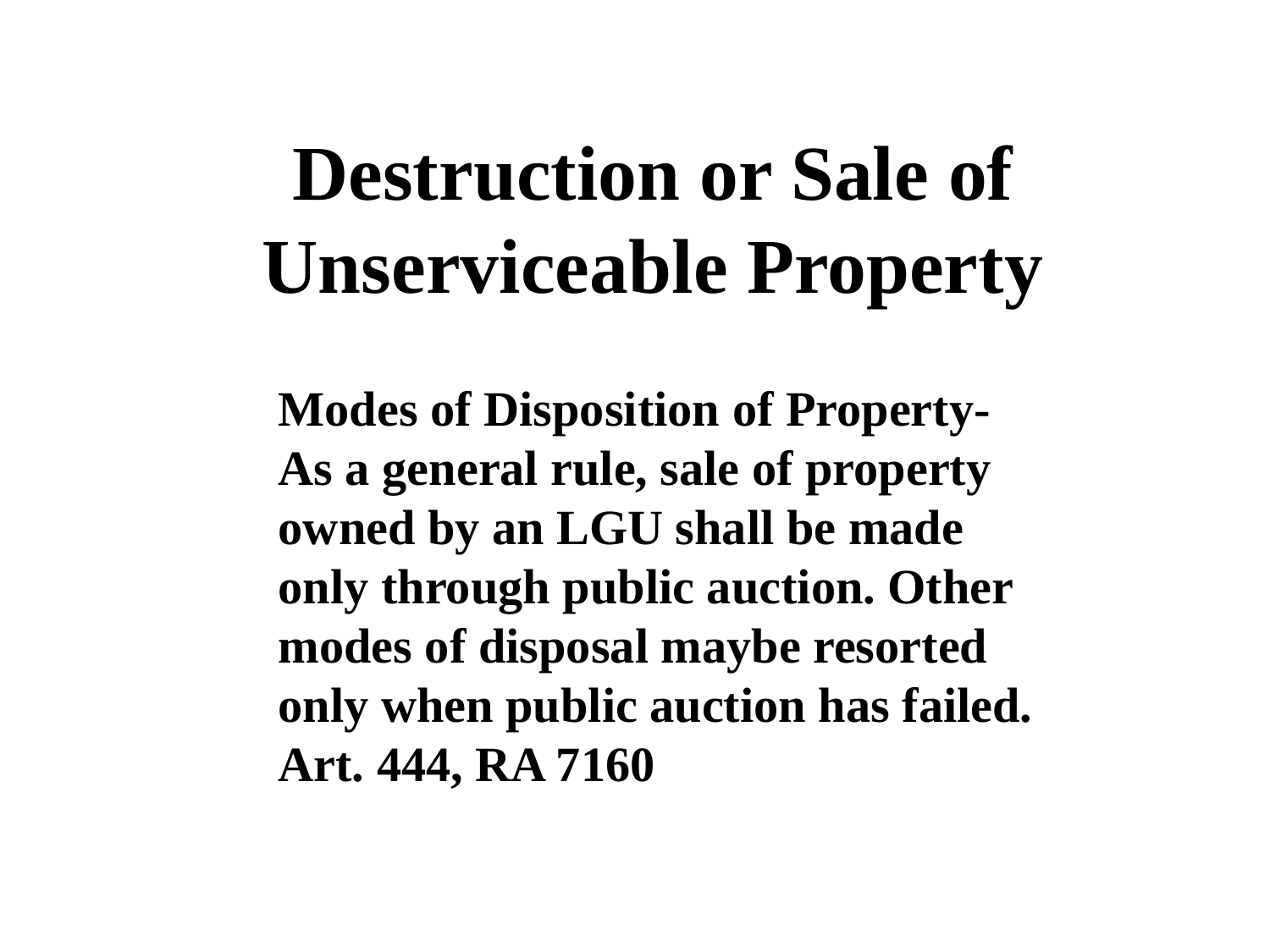

Destruction or Sale of Unserviceable Property
Modes of Disposition of Property- As a general rule, sale of property owned by an LGU shall be made only through public auction. Other modes of disposal maybe resorted only when public auction has failed. Art. 444, RA 7160